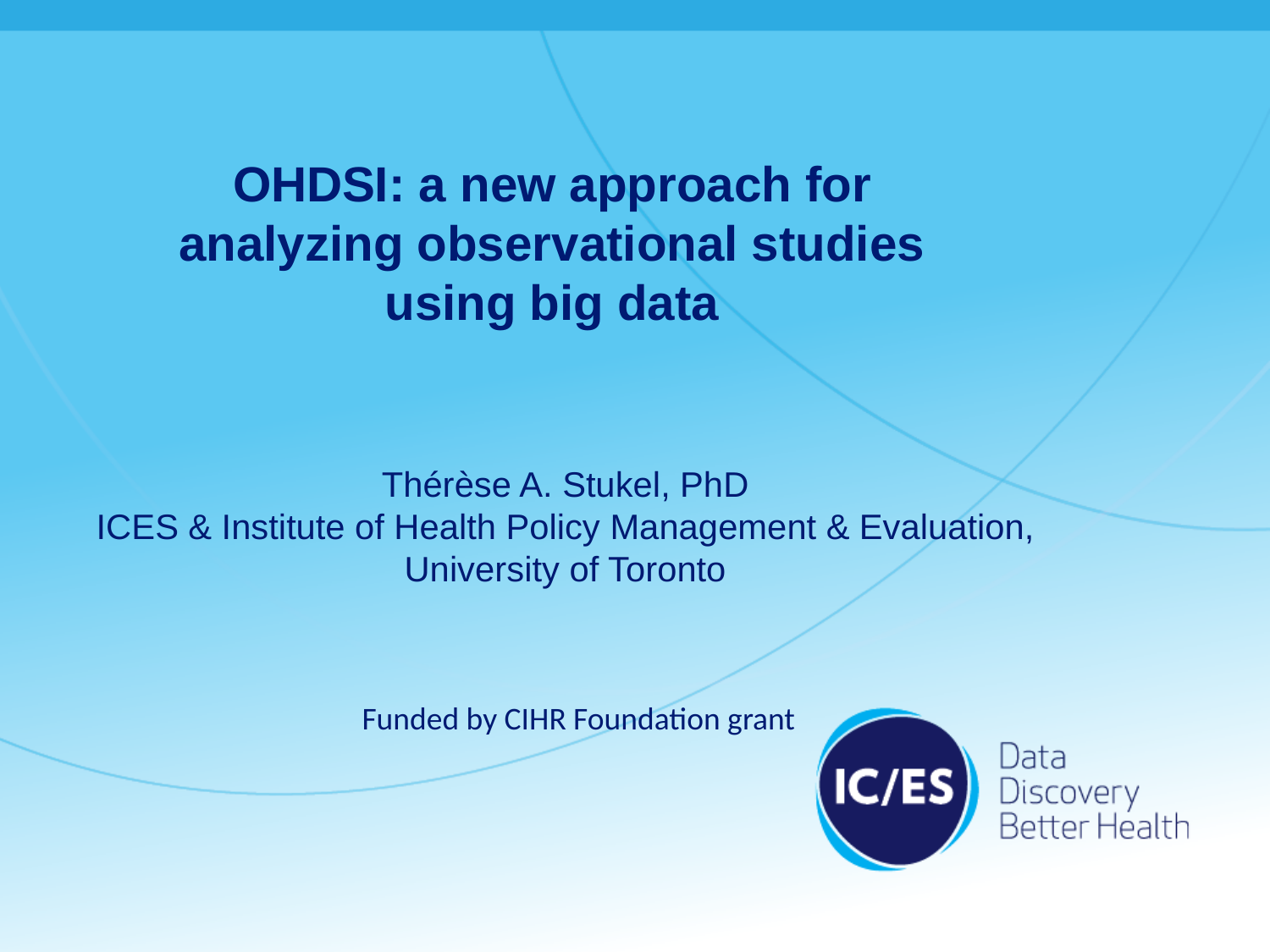

# OHDSI: a new approach for analyzing observational studies using big data
Thérèse A. Stukel, PhD
ICES & Institute of Health Policy Management & Evaluation, University of Toronto
Funded by CIHR Foundation grant